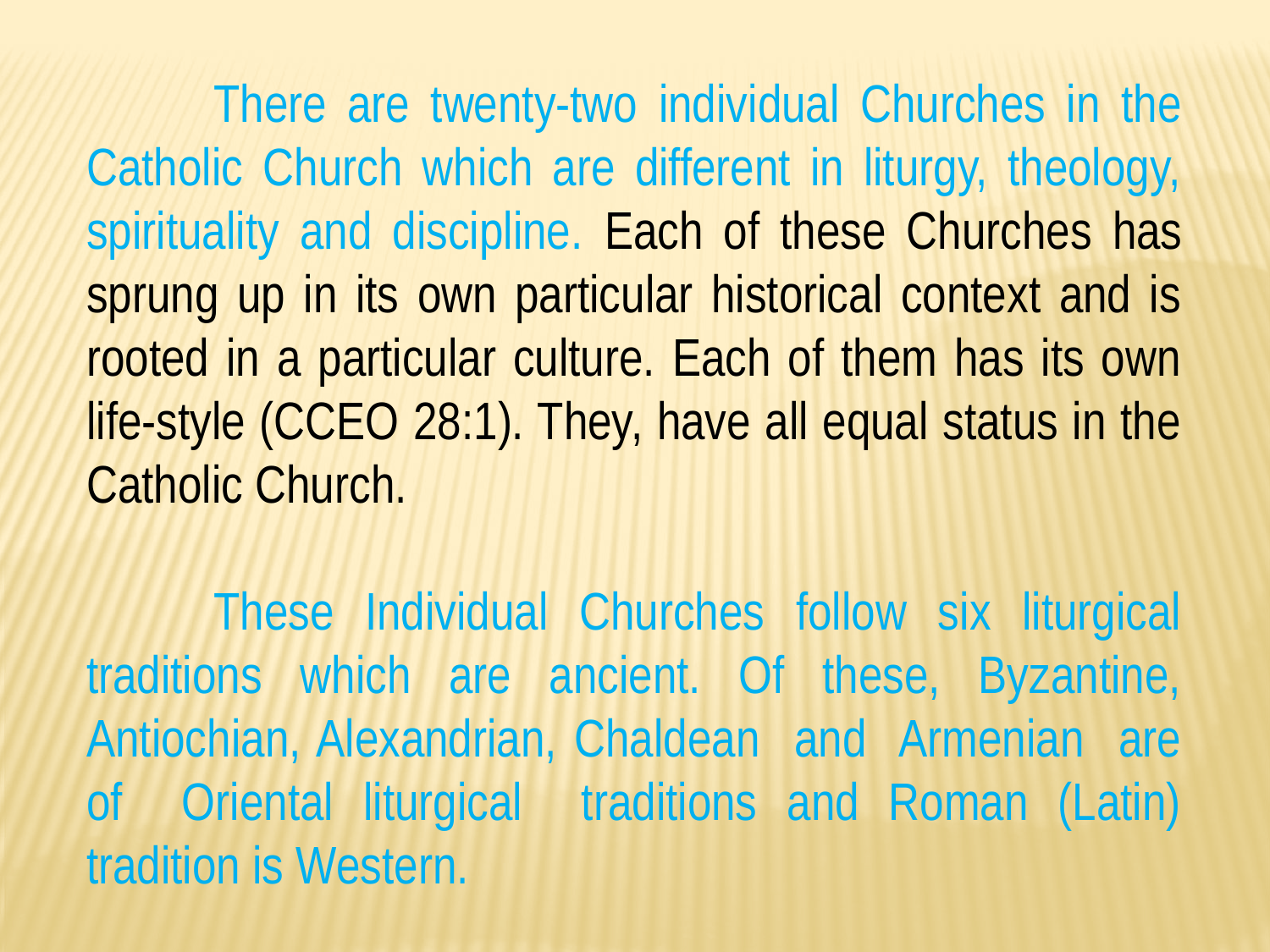

There are twenty-two individual Churches in the Catholic Church which are different in liturgy, theology, spirituality and discipline. Each of these Churches has sprung up in its own particular historical context and is rooted in a particular culture. Each of them has its own life-style (CCEO 28:1). They, have all equal status in the Catholic Church.

	These Individual Churches follow six liturgical traditions which are ancient. Of these, Byzantine, Antiochian, Alexandrian, Chaldean  and  Armenian  are of  Oriental liturgical  traditions and Roman (Latin) tradition is Western.